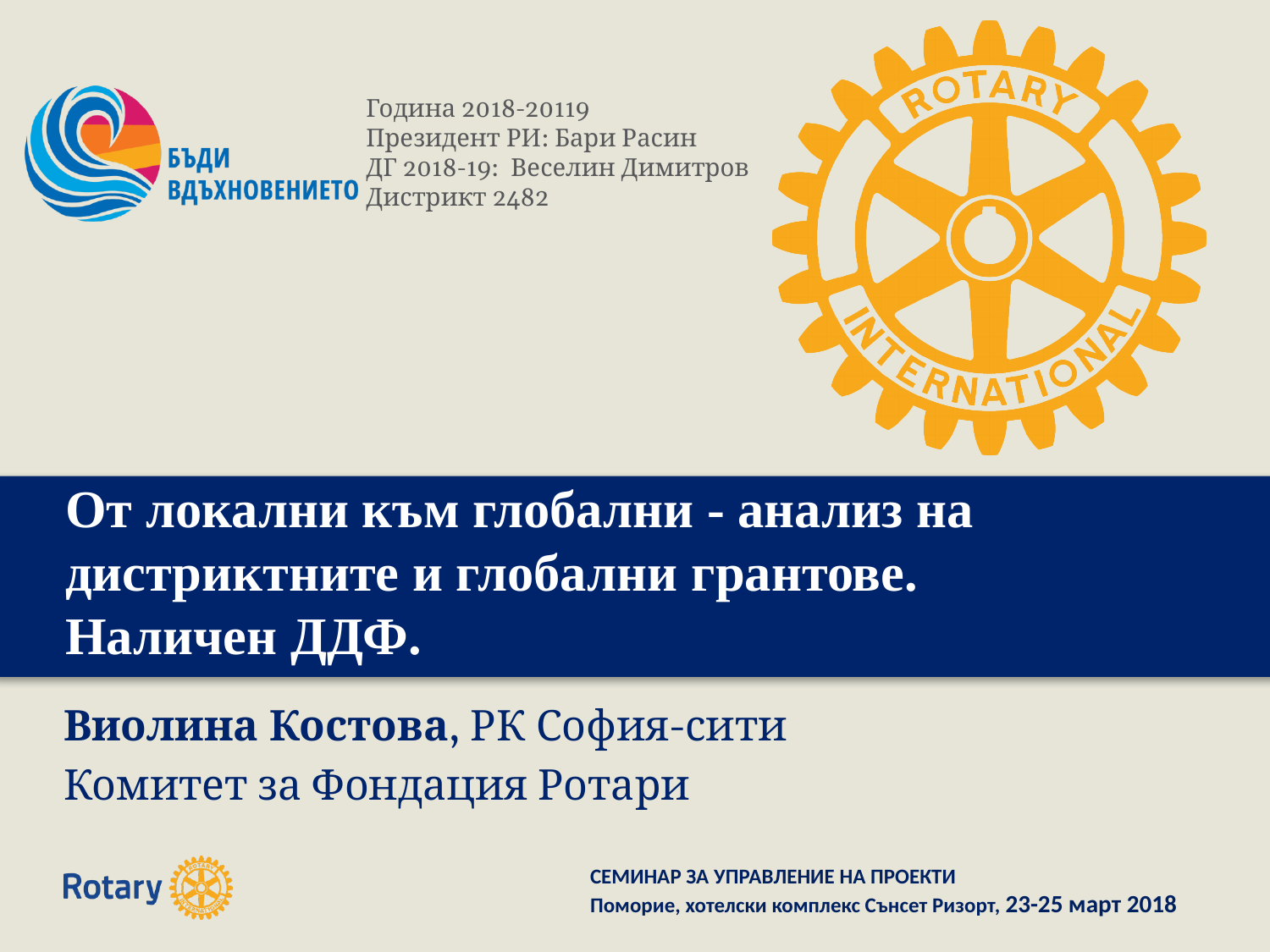

# От локални към глобални - анализ на дистриктните и глобални грантове. Наличен ДДФ.
Виолина Костова, РК София-сити
Комитет за Фондация Ротари